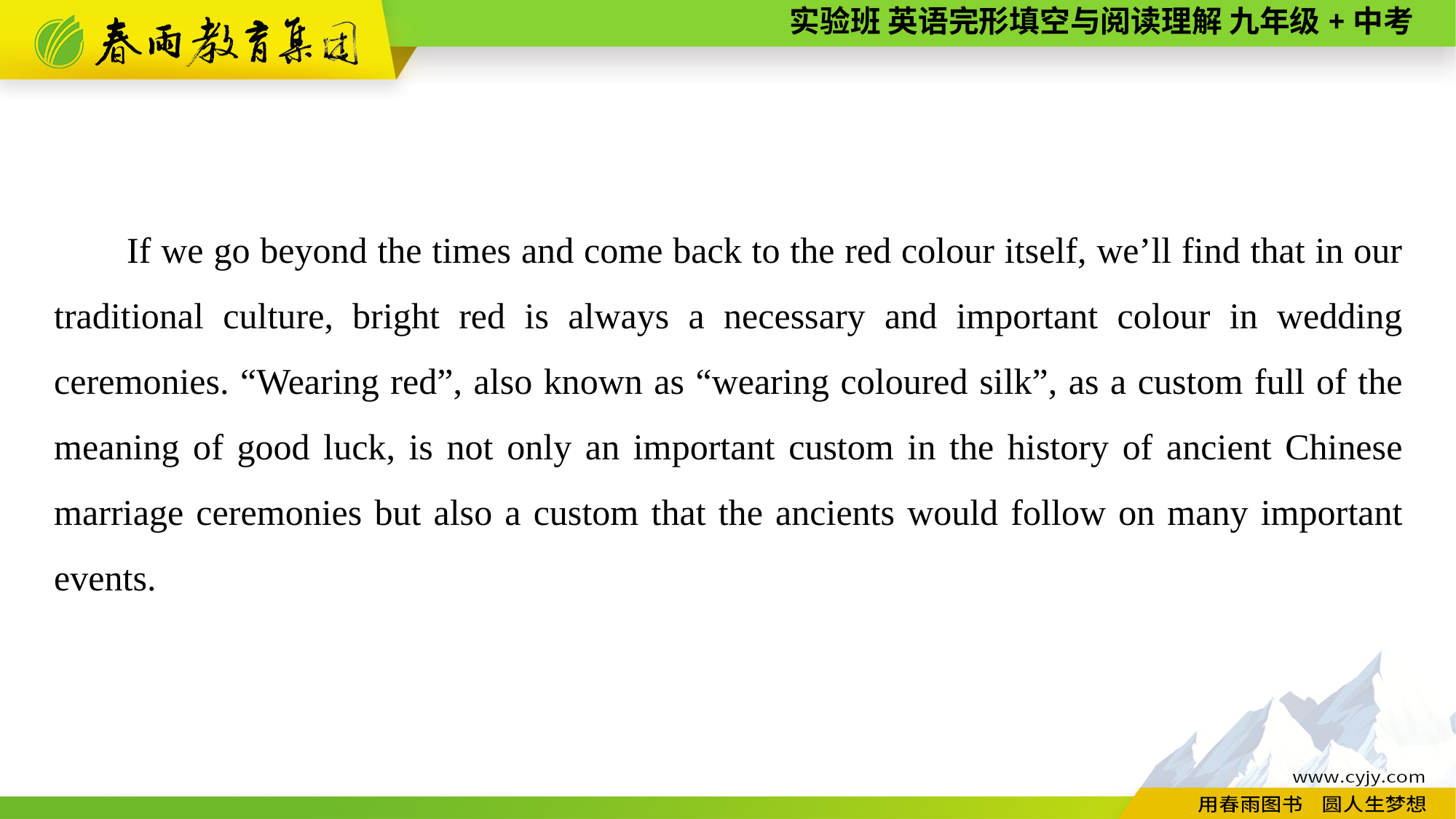

If we go beyond the times and come back to the red colour itself, we’ll find that in our traditional culture, bright red is always a necessary and important colour in wedding ceremonies. “Wearing red”, also known as “wearing coloured silk”, as a custom full of the meaning of good luck, is not only an important custom in the history of ancient Chinese marriage ceremonies but also a custom that the ancients would follow on many important events.